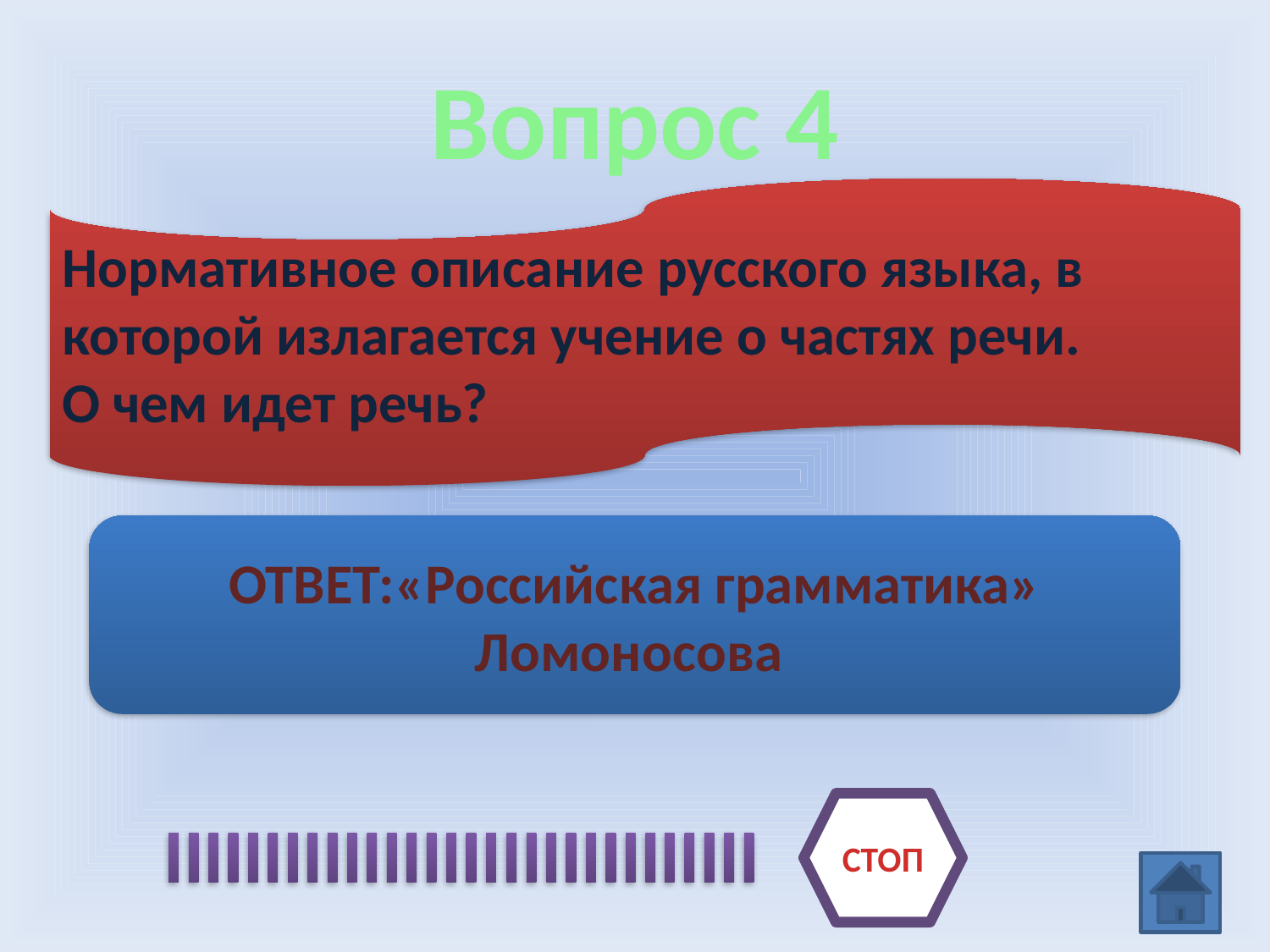

# Вопрос 4
Нормативное описание русского языка, в которой излагается учение о частях речи.
О чем идет речь?

ОТВЕТ:«Российская грамматика» Ломоносова

СТОП